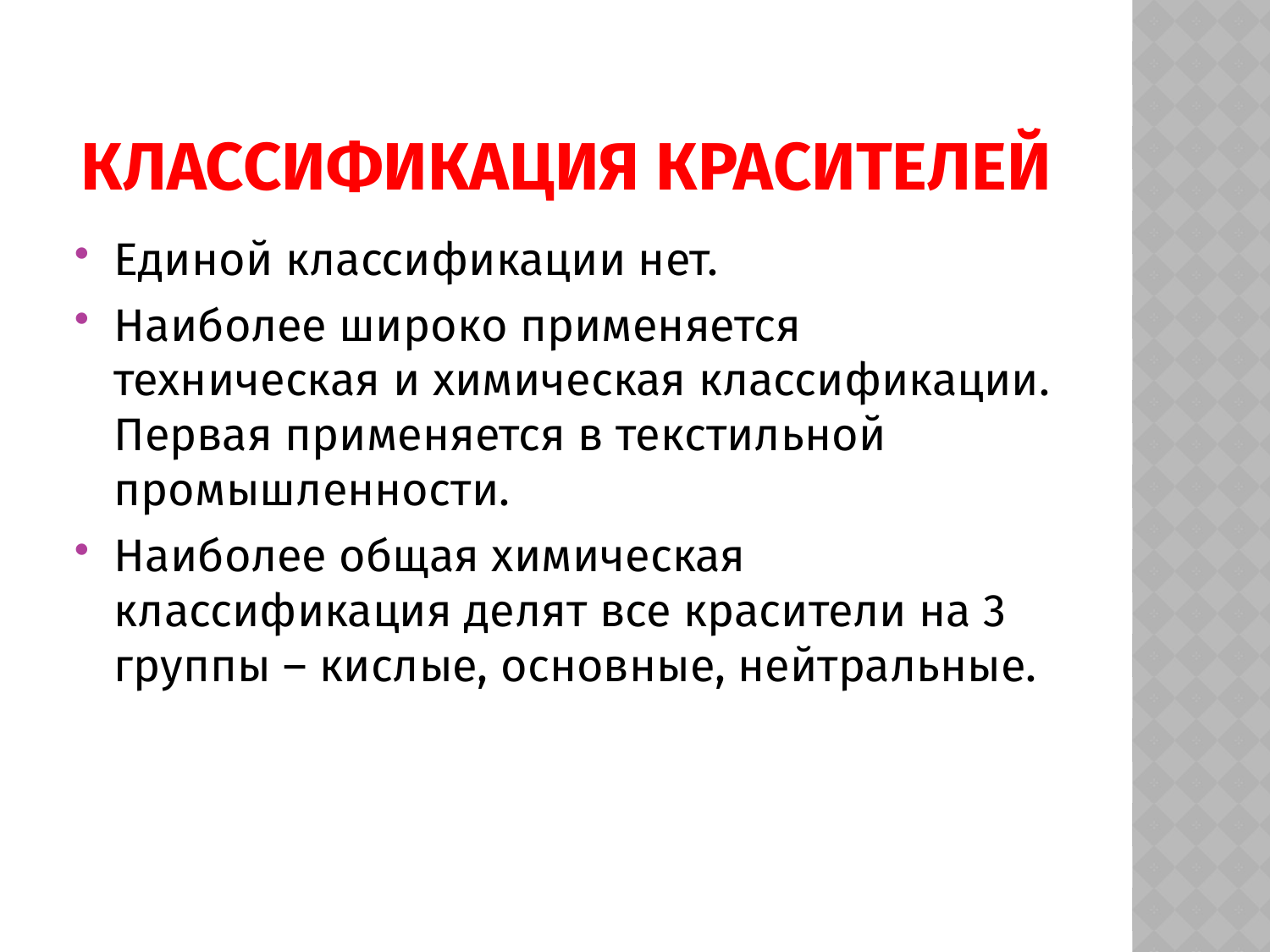

# Классификация красителей
Единой классификации нет.
Наиболее широко применяется техническая и химическая классификации. Первая применяется в текстильной промышленности.
Наиболее общая химическая классификация делят все красители на 3 группы – кислые, основные, нейтральные.